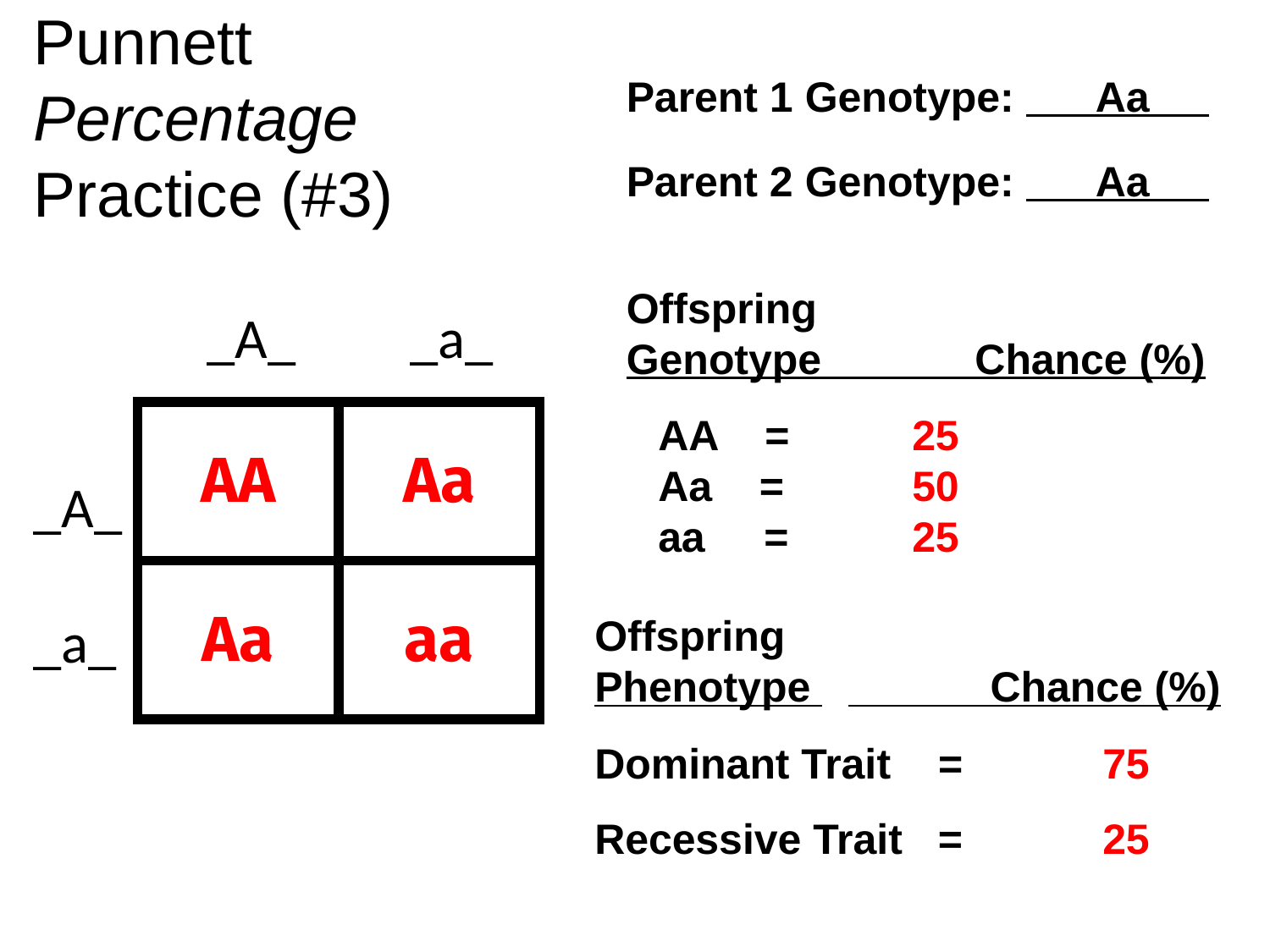

# Punnett Percentage Practice (#3)
Parent 1 Genotype:       Aa
Parent 2 Genotype:       Aa
Offspring
Genotype             Chance (%)
  _A_         _a_

| AA | Aa |
| --- | --- |
| Aa | aa |
AA    =	25
Aa    =     	50
aa     =	25
_A_

_a_
Offspring
Phenotype 	            Chance (%)
Dominant Trait    =		75

Recessive Trait   = 		25